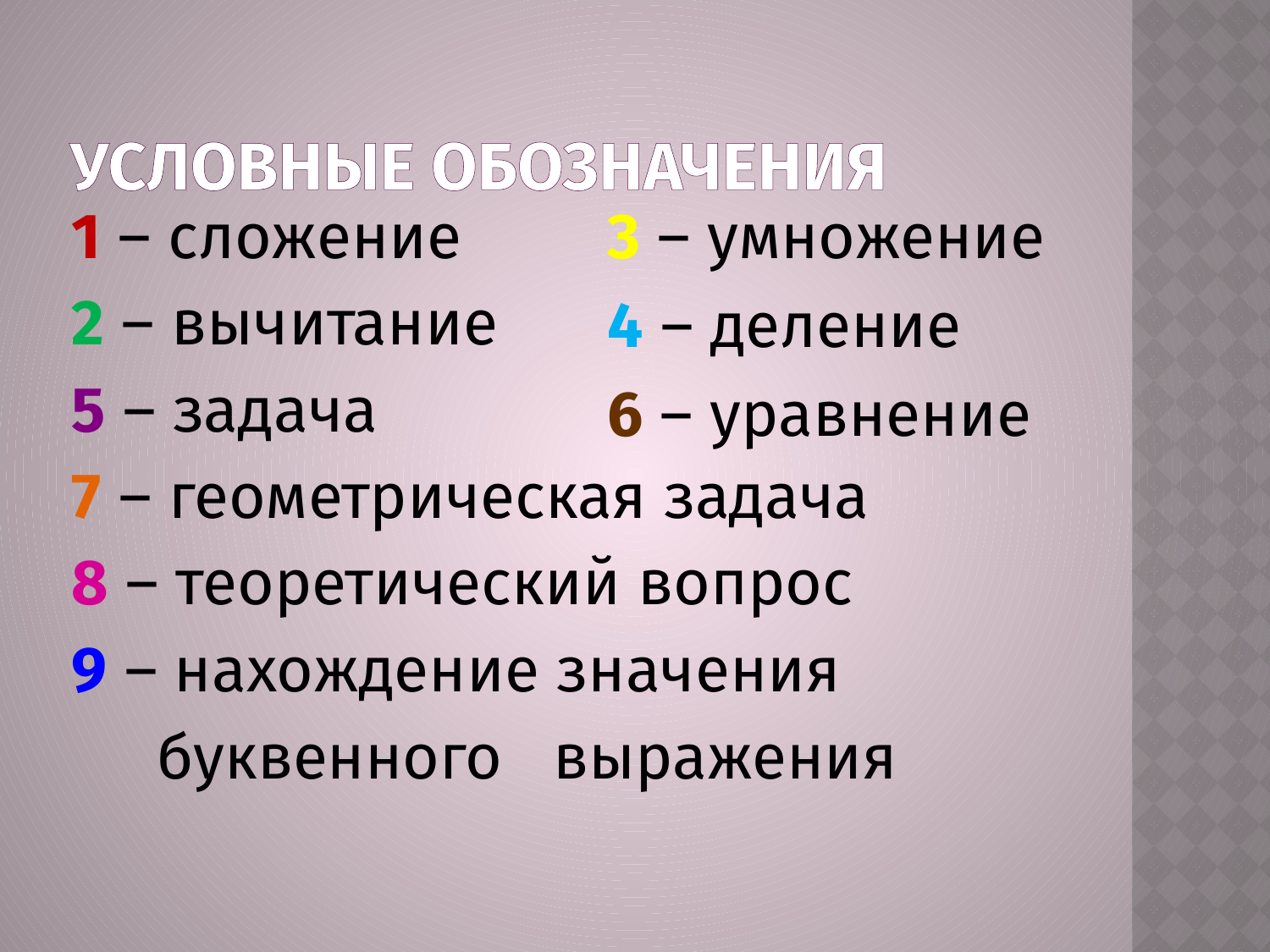

# Условные обозначения
1 – сложение
2 – вычитание
5 – задача
7 – геометрическая задача
8 – теоретический вопрос
9 – нахождение значения
     буквенного   выражения

3 – умножение
4 – деление
6 – уравнение